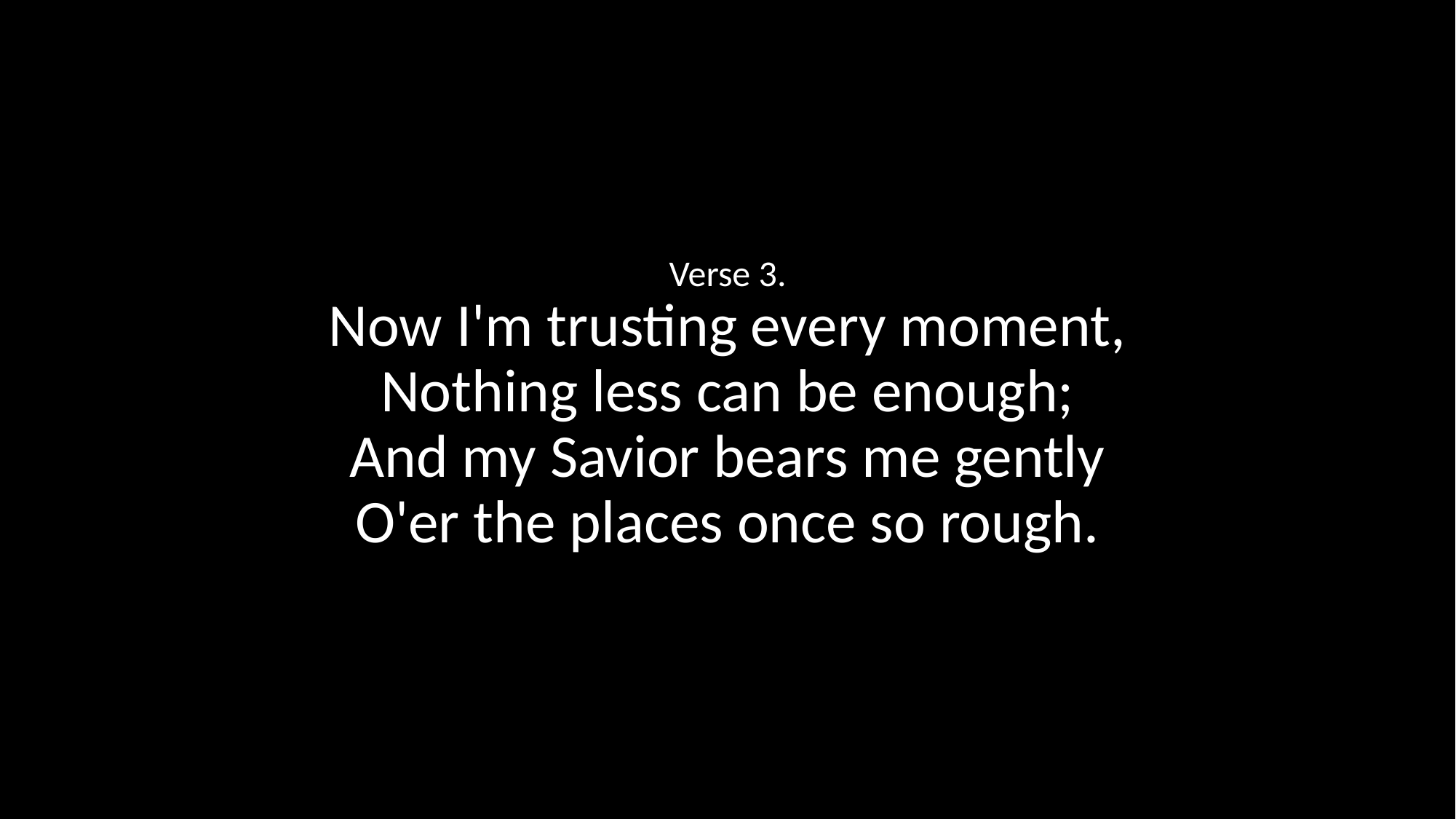

Verse 3.
Now I'm trusting every moment,
Nothing less can be enough;
And my Savior bears me gently
O'er the places once so rough.